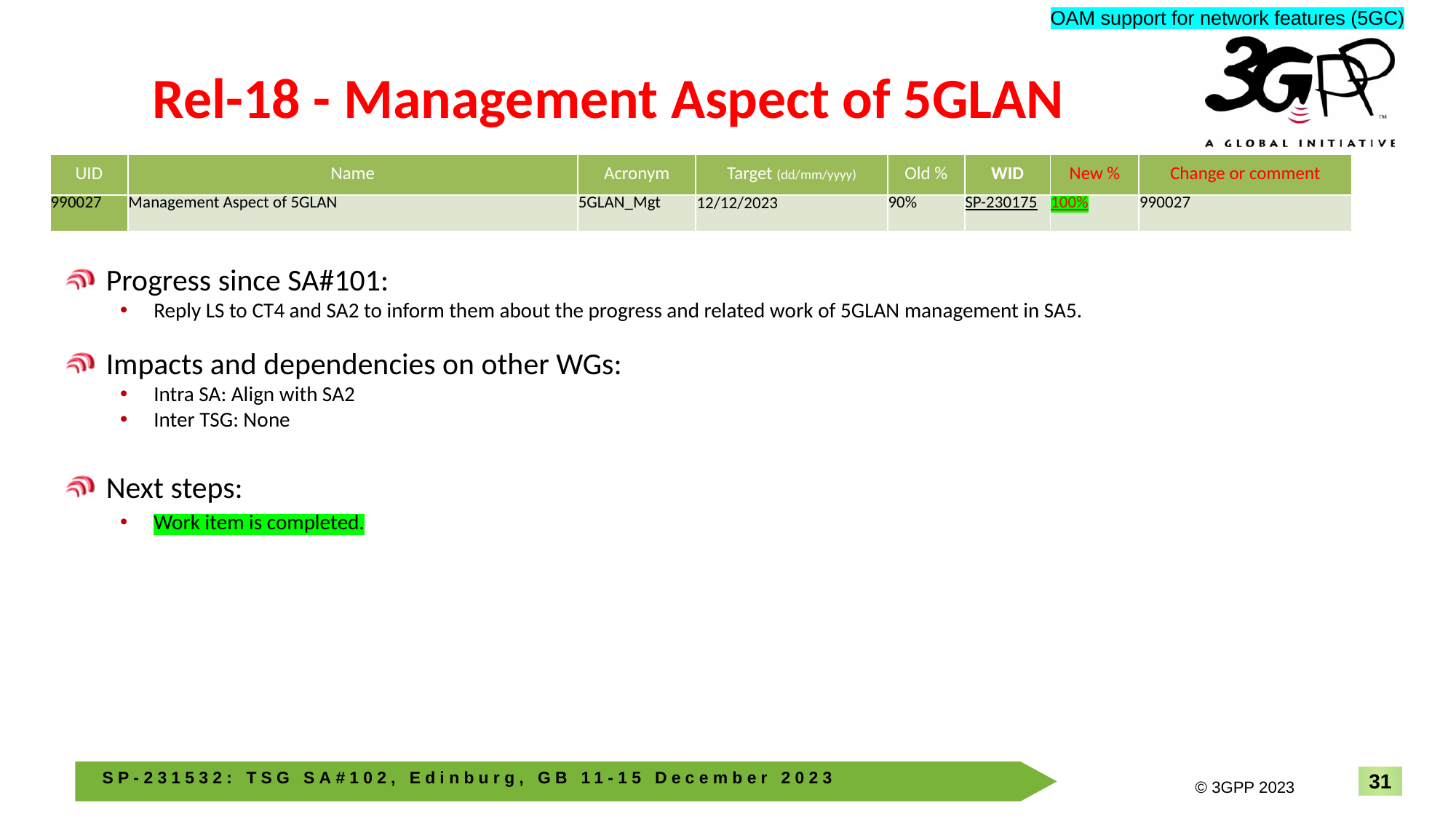

OAM support for network features (5GC)
# Rel-18 - Management Aspect of 5GLAN
| UID | Name | Acronym | Target (dd/mm/yyyy) | Old % | WID | New % | Change or comment |
| --- | --- | --- | --- | --- | --- | --- | --- |
| 990027 | Management Aspect of 5GLAN | 5GLAN\_Mgt | 12/12/2023 | 90% | SP-230175 | 100% | 990027 |
Progress since SA#101:
Reply LS to CT4 and SA2 to inform them about the progress and related work of 5GLAN management in SA5.

Impacts and dependencies on other WGs:
Intra SA: Align with SA2
Inter TSG: None

Next steps:
Work item is completed.